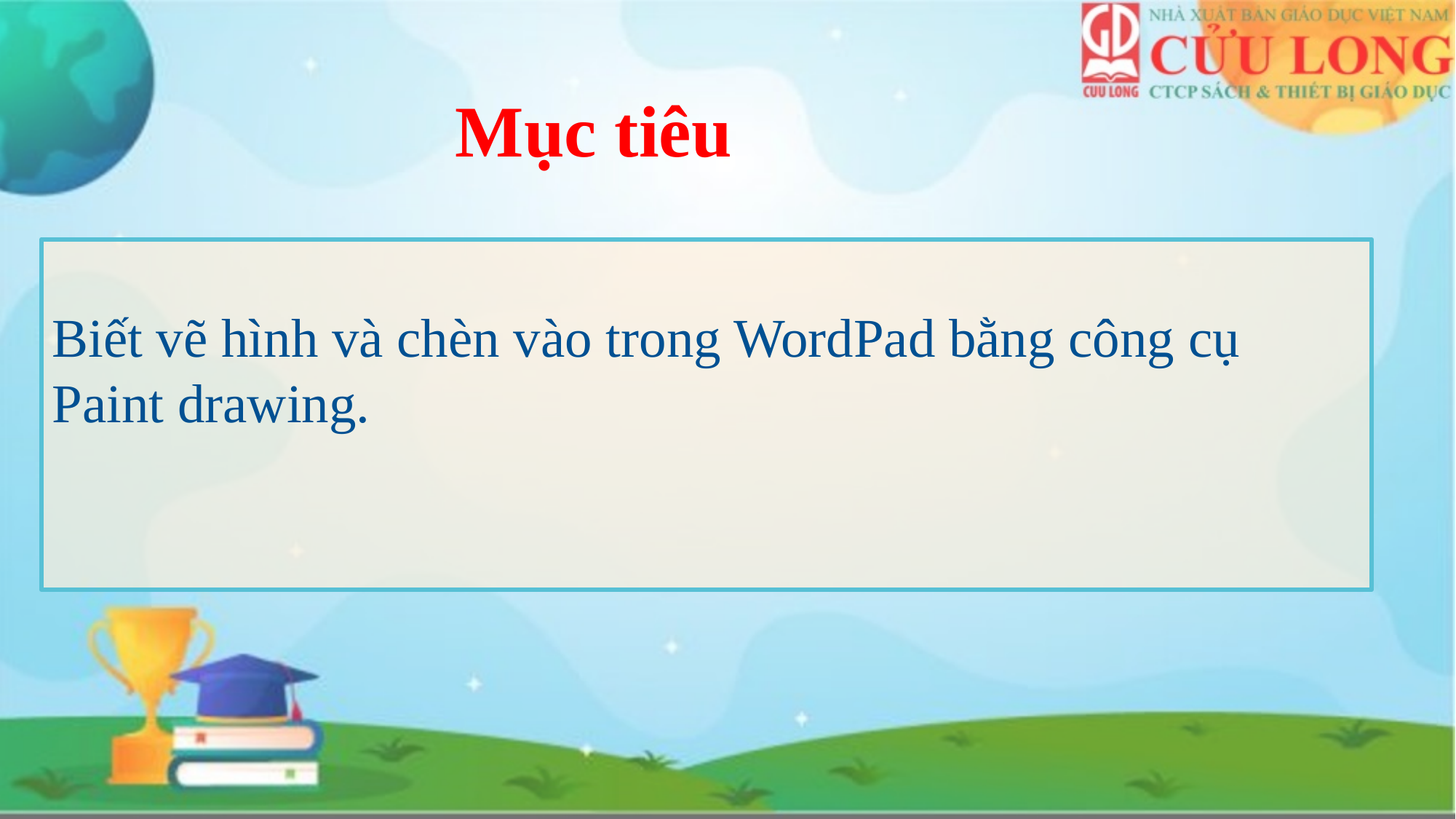

# Mục tiêu
Biết vẽ hình và chèn vào trong WordPad bằng công cụ Paint drawing.